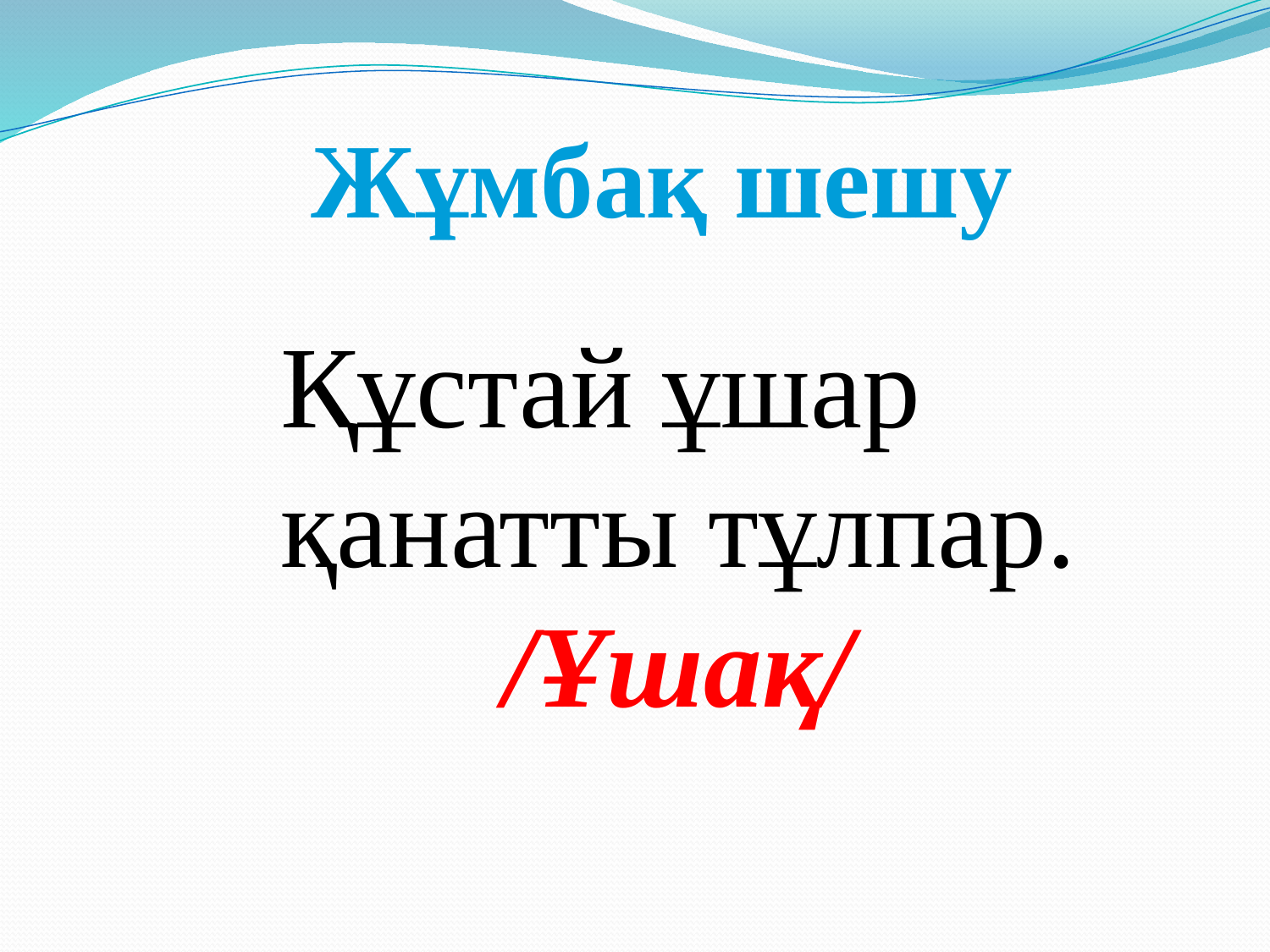

Жұмбақ шешу
Құстай ұшар
қанатты тұлпар.
/Ұшақ/